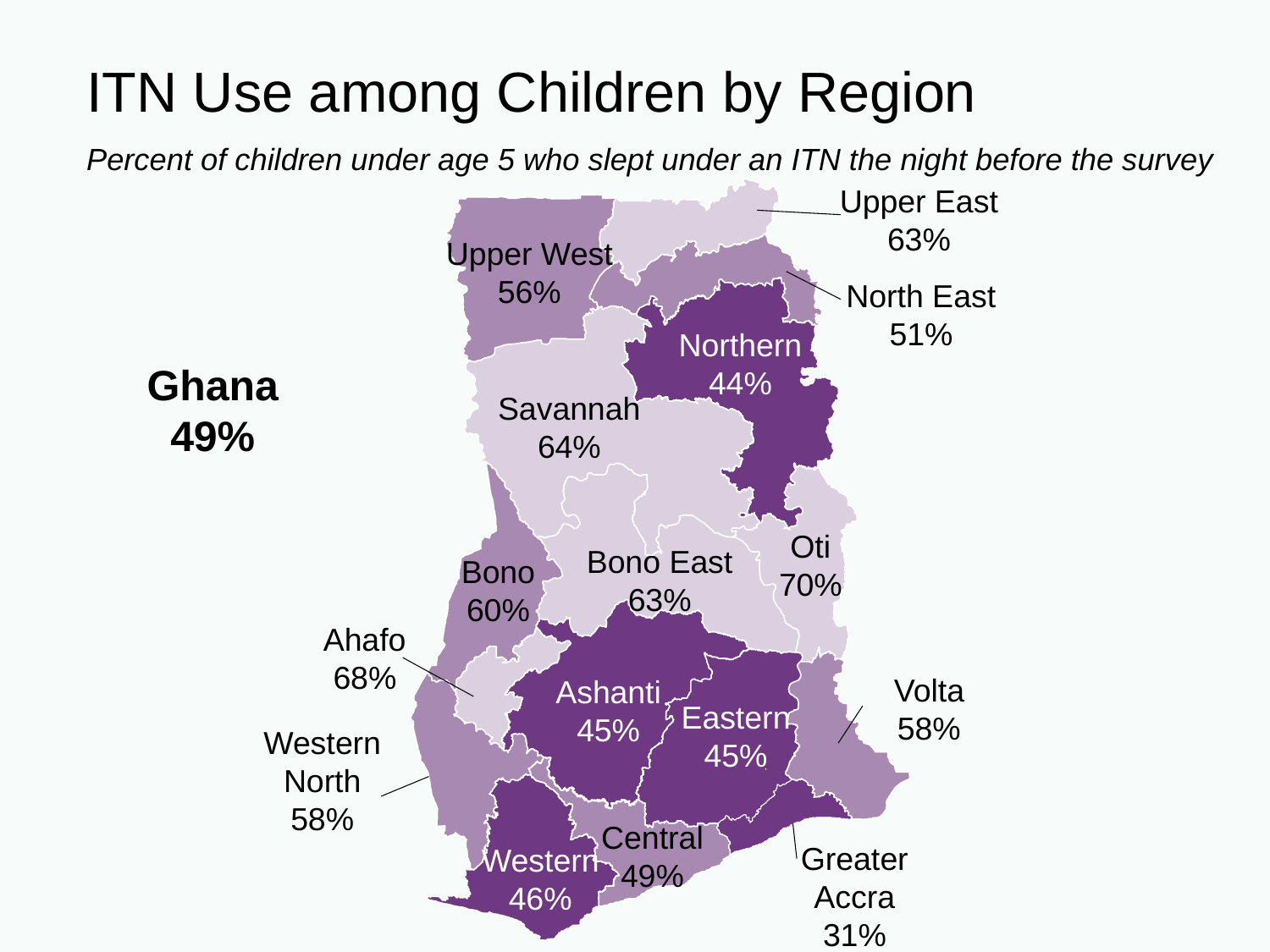

# ITN Use among Children by Region
Percent of children under age 5 who slept under an ITN the night before the survey

Upper East
63%
Upper West
56%
North East
51%
Northern
44%
Savannah
64%
Oti
70%
Bono East
63%
Bono
60%
Volta
58%
Ashanti
45%
Eastern
45%
Central
49%
Ahafo
68%
Western North
58%

Western
46%
Greater Accra
31%
Ghana
49%